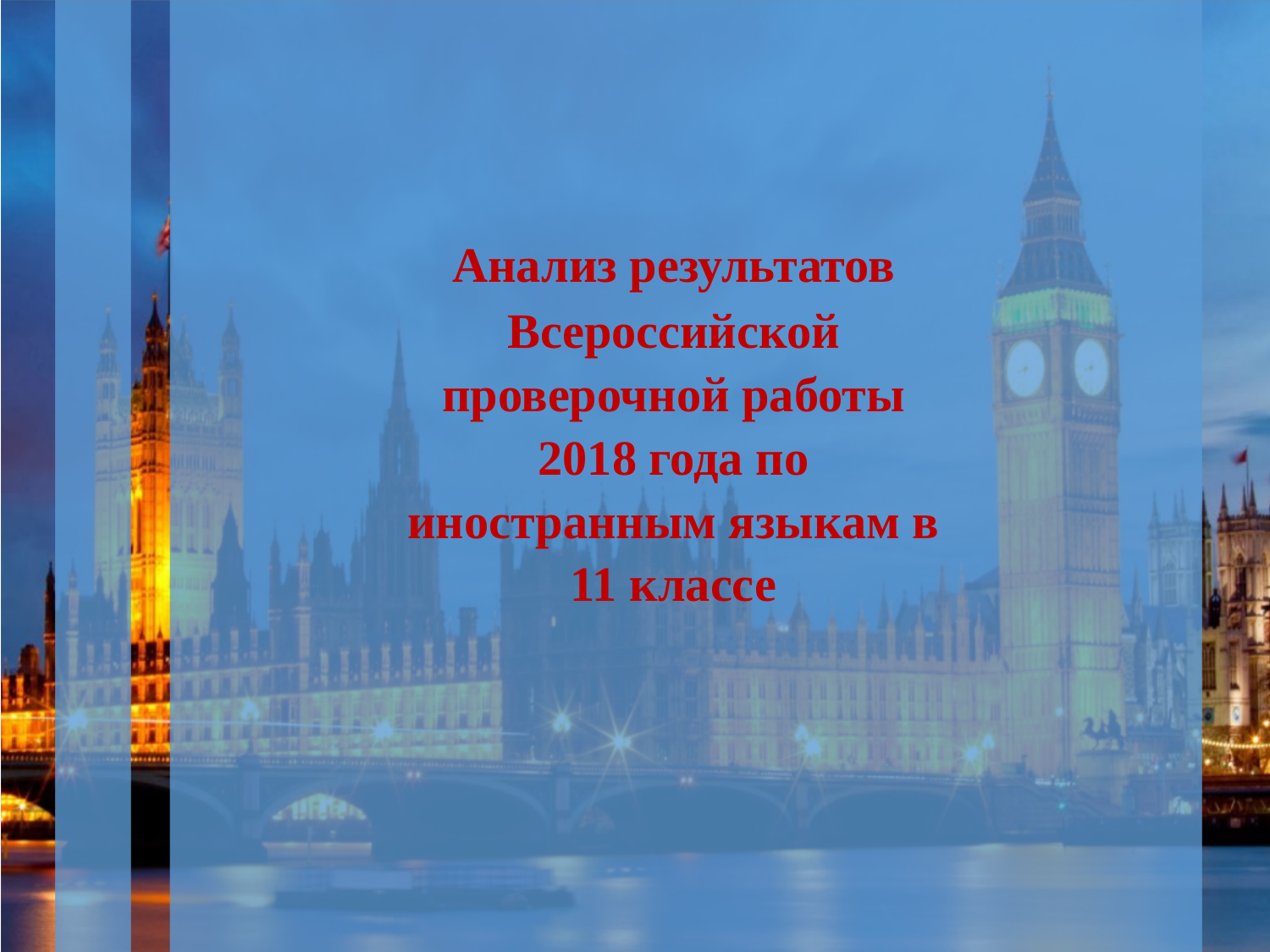

Анализ результатов
Всероссийской проверочной работы 2018 года по иностранным языкам в 11 классе